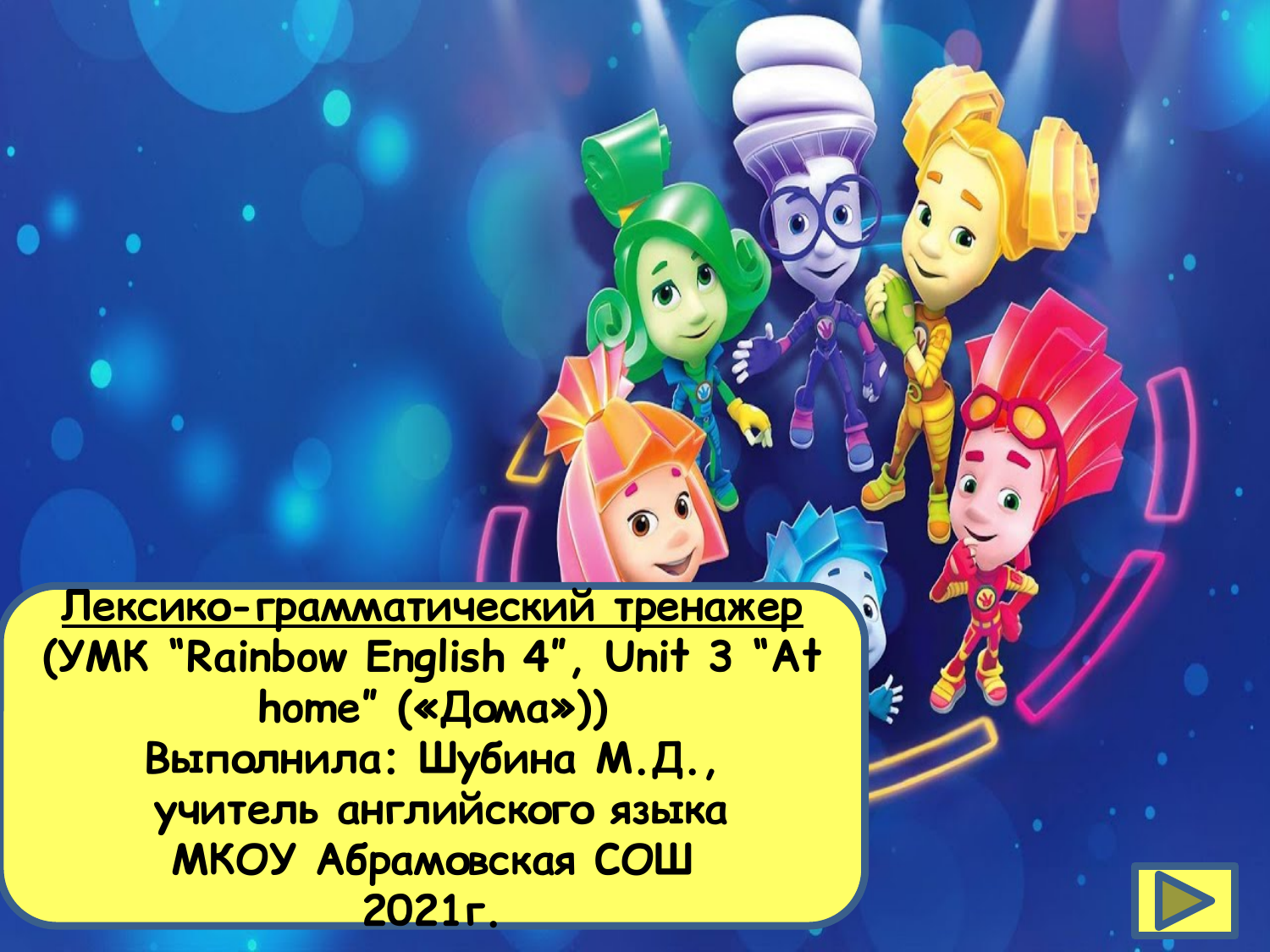

Лексико-грамматический тренажер
(УМК “Rainbow English 4”, Unit 3 “At home” («Дома»))
Выполнила: Шубина М.Д.,
 учитель английского языка
МКОУ Абрамовская СОШ
2021г.